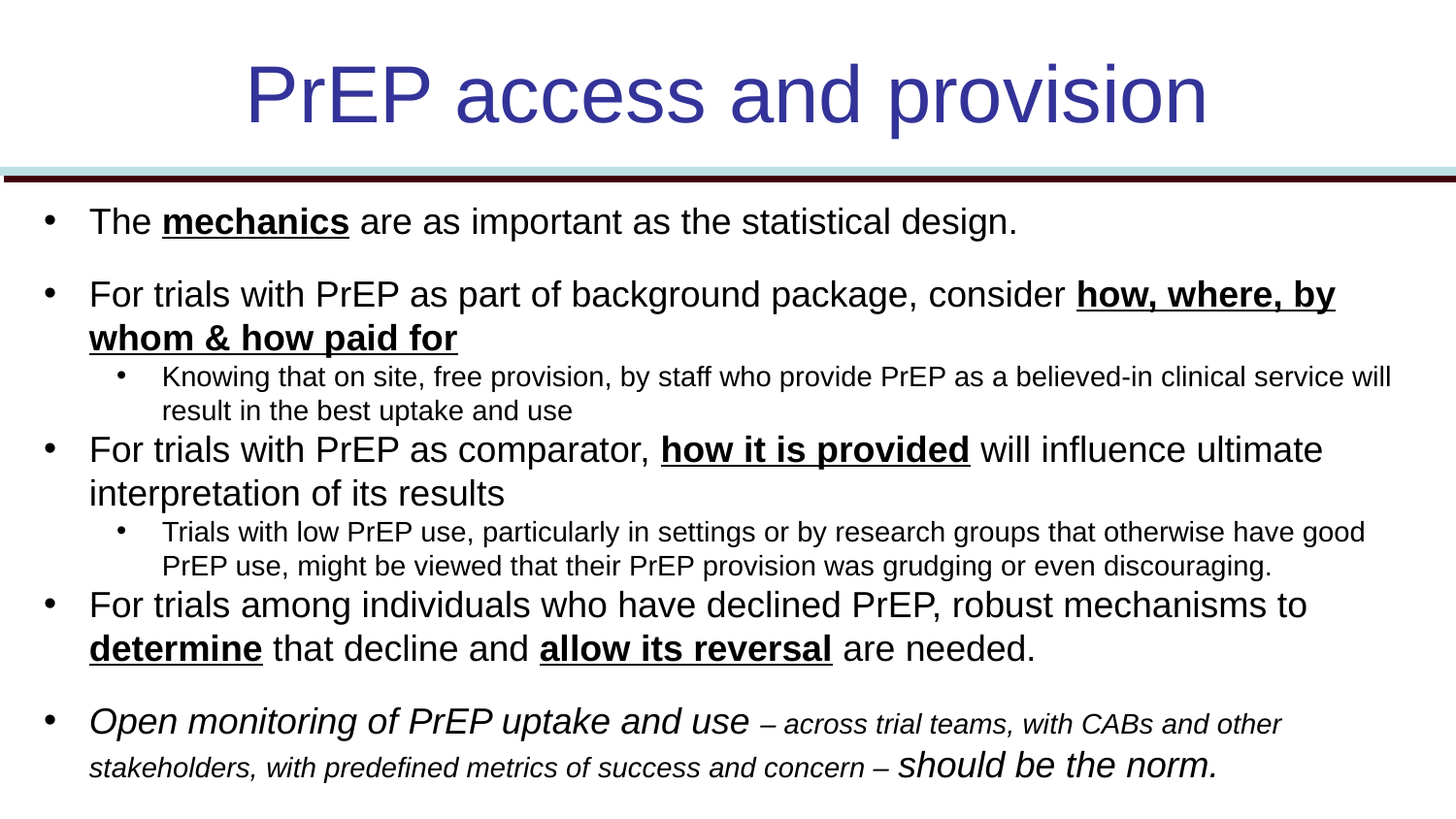

# PrEP access and provision

The mechanics are as important as the statistical design.

For trials with PrEP as part of background package, consider how, where, by whom & how paid for
Knowing that on site, free provision, by staff who provide PrEP as a believed-in clinical service will result in the best uptake and use
For trials with PrEP as comparator, how it is provided will influence ultimate interpretation of its results
Trials with low PrEP use, particularly in settings or by research groups that otherwise have good PrEP use, might be viewed that their PrEP provision was grudging or even discouraging.
For trials among individuals who have declined PrEP, robust mechanisms to determine that decline and allow its reversal are needed.

Open monitoring of PrEP uptake and use – across trial teams, with CABs and other stakeholders, with predefined metrics of success and concern – should be the norm.